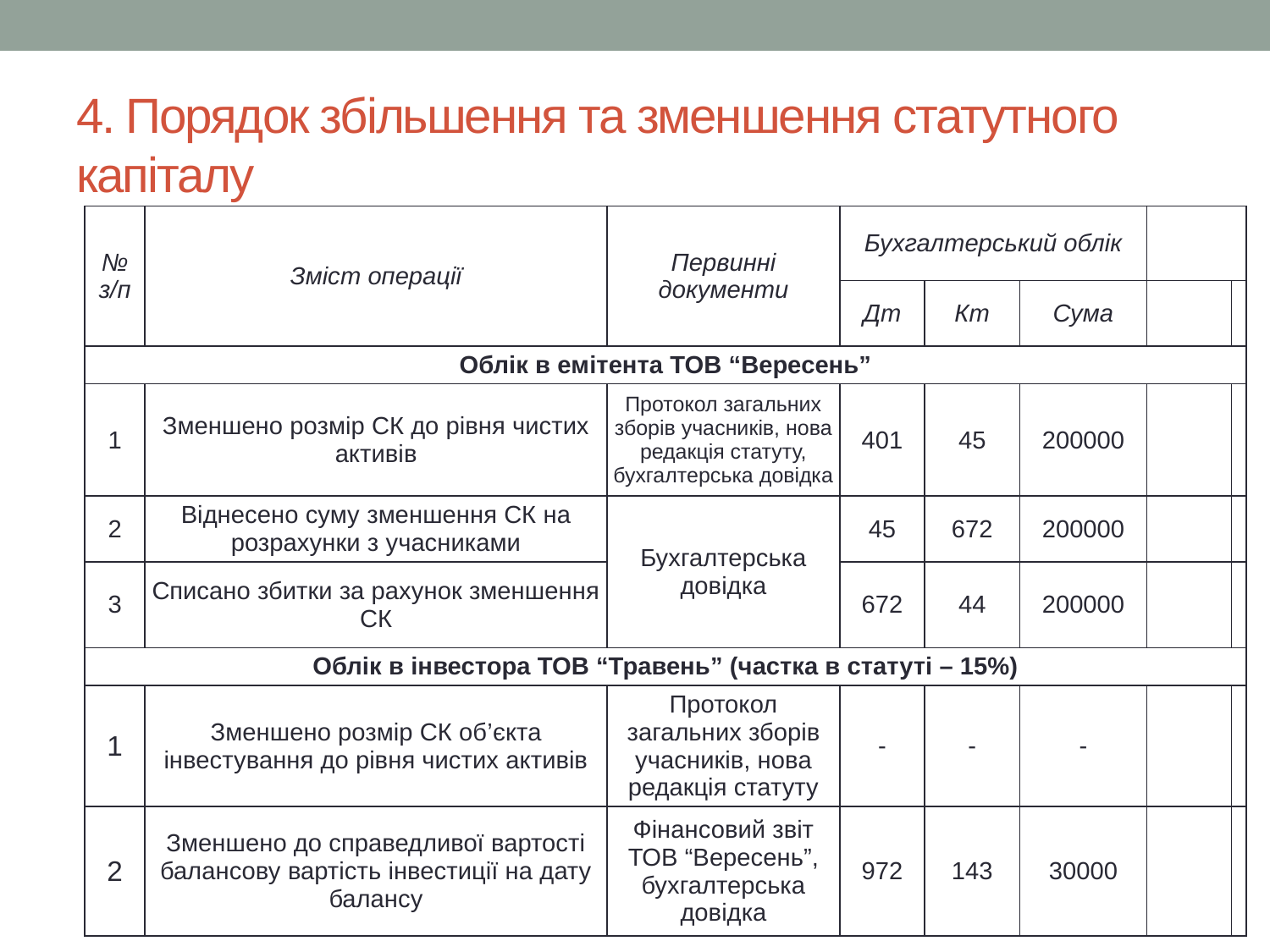

# 4. Порядок збільшення та зменшення статутного капіталу
| № з/п | Зміст операції | Первинні документи | Бухгалтерський облік |  |  |  |  |
| --- | --- | --- | --- | --- | --- | --- | --- |
|  |  |  | Дт | Кт | Сума |  |  |
| Облік в емітента ТОВ “Вересень” |  |  |  |  |  |  |  |
| 1 | Зменшено розмір СК до рівня чистих активів | Протокол загальних зборів учасників, нова редакція статуту, бухгалтерська довідка | 401 | 45 | 200000 |  |  |
| 2 | Віднесено суму зменшення СК на розрахунки з учасниками | Бухгалтерська довідка | 45 | 672 | 200000 |  |  |
| 3 | Списано збитки за рахунок зменшення СК |  | 672 | 44 | 200000 |  |  |
| Облік в інвестора ТОВ “Травень” (частка в статуті – 15%) |  |  |  |  |  |  |  |
| 1 | Зменшено розмір СК об’єкта інвестування до рівня чистих активів | Протокол загальних зборів учасників, нова редакція статуту | - | - | - |  |  |
| 2 | Зменшено до справедливої вартості балансову вартість інвестиції на дату балансу | Фінансовий звіт ТОВ “Вересень”, бухгалтерська довідка | 972 | 143 | 30000 |  |  |